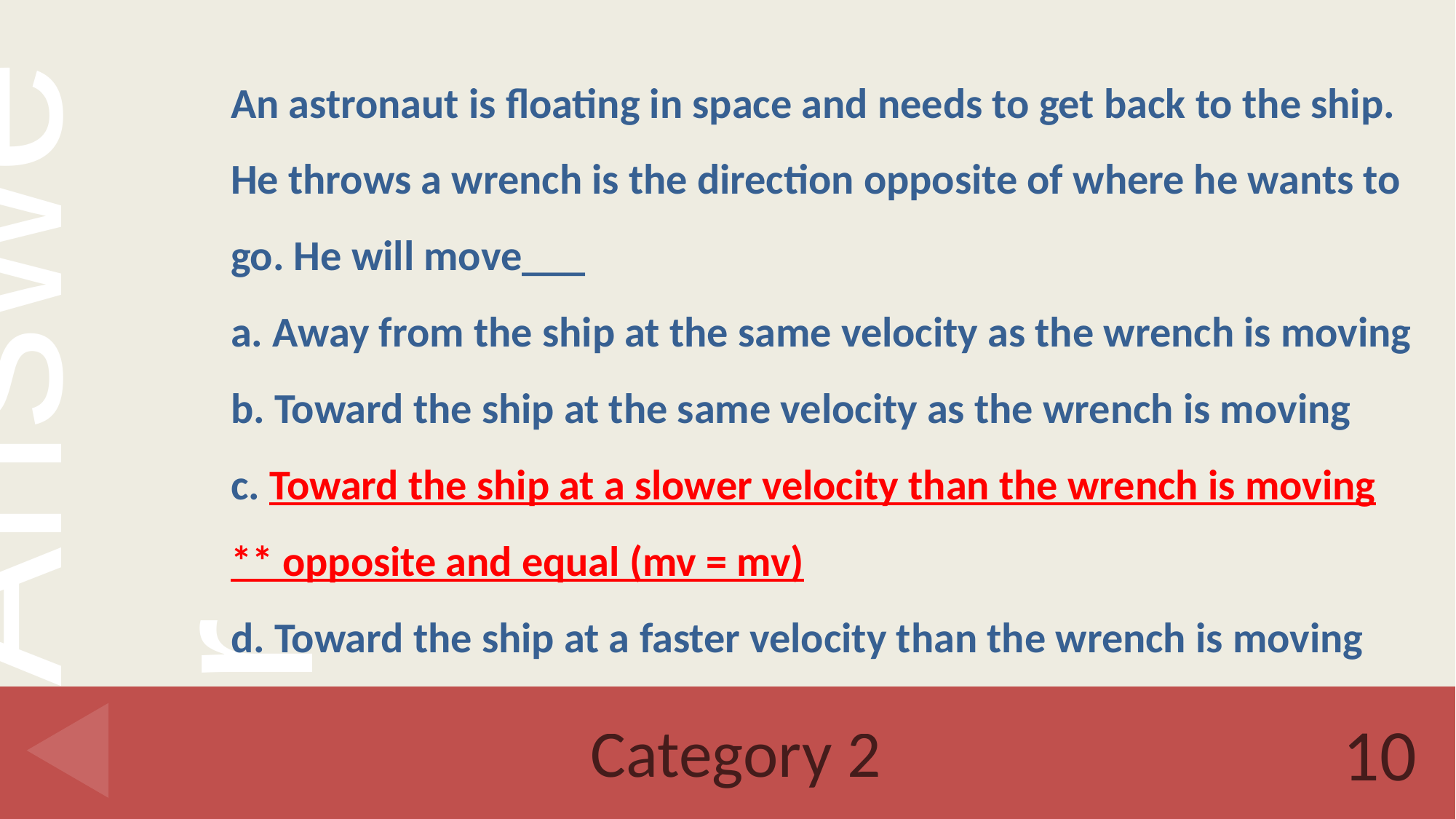

An astronaut is floating in space and needs to get back to the ship. He throws a wrench is the direction opposite of where he wants to go. He will move___
a. Away from the ship at the same velocity as the wrench is moving
b. Toward the ship at the same velocity as the wrench is moving
c. Toward the ship at a slower velocity than the wrench is moving
** opposite and equal (mv = mv)
d. Toward the ship at a faster velocity than the wrench is moving
# Category 2
10